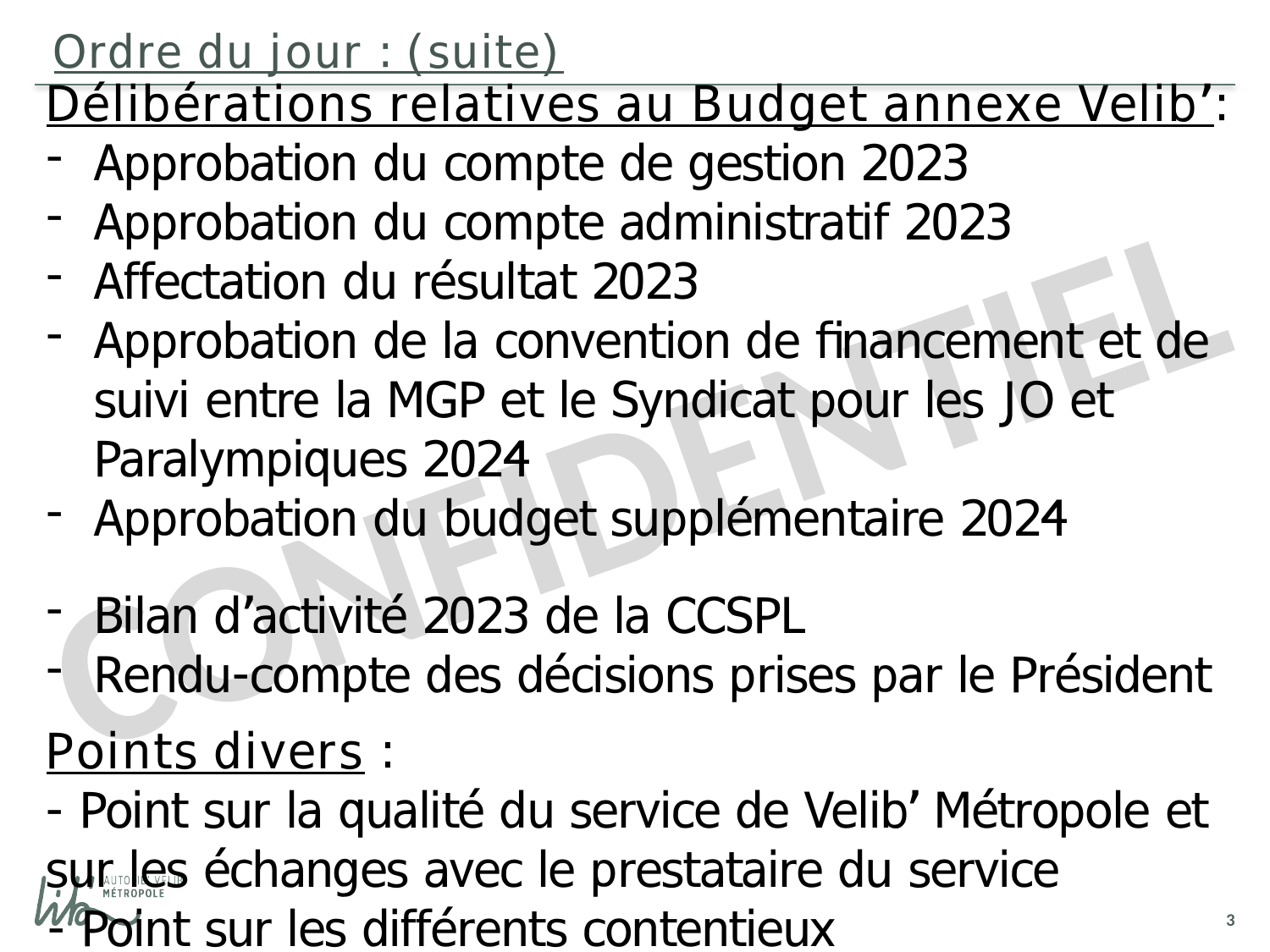

Ordre du jour : (suite)
​Délibérations relatives au Budget annexe Velib’:
Approbation du compte de gestion 2023
Approbation du compte administratif 2023
Affectation du résultat 2023
Approbation de la convention de financement et de suivi entre la MGP et le Syndicat pour les JO et Paralympiques 2024
Approbation du budget supplémentaire 2024

Bilan d’activité 2023 de la CCSPL
Rendu-compte des décisions prises par le Président

Points divers :
- Point sur la qualité du service de Velib’ Métropole et sur les échanges avec le prestataire du service
- Point sur les différents contentieux
#